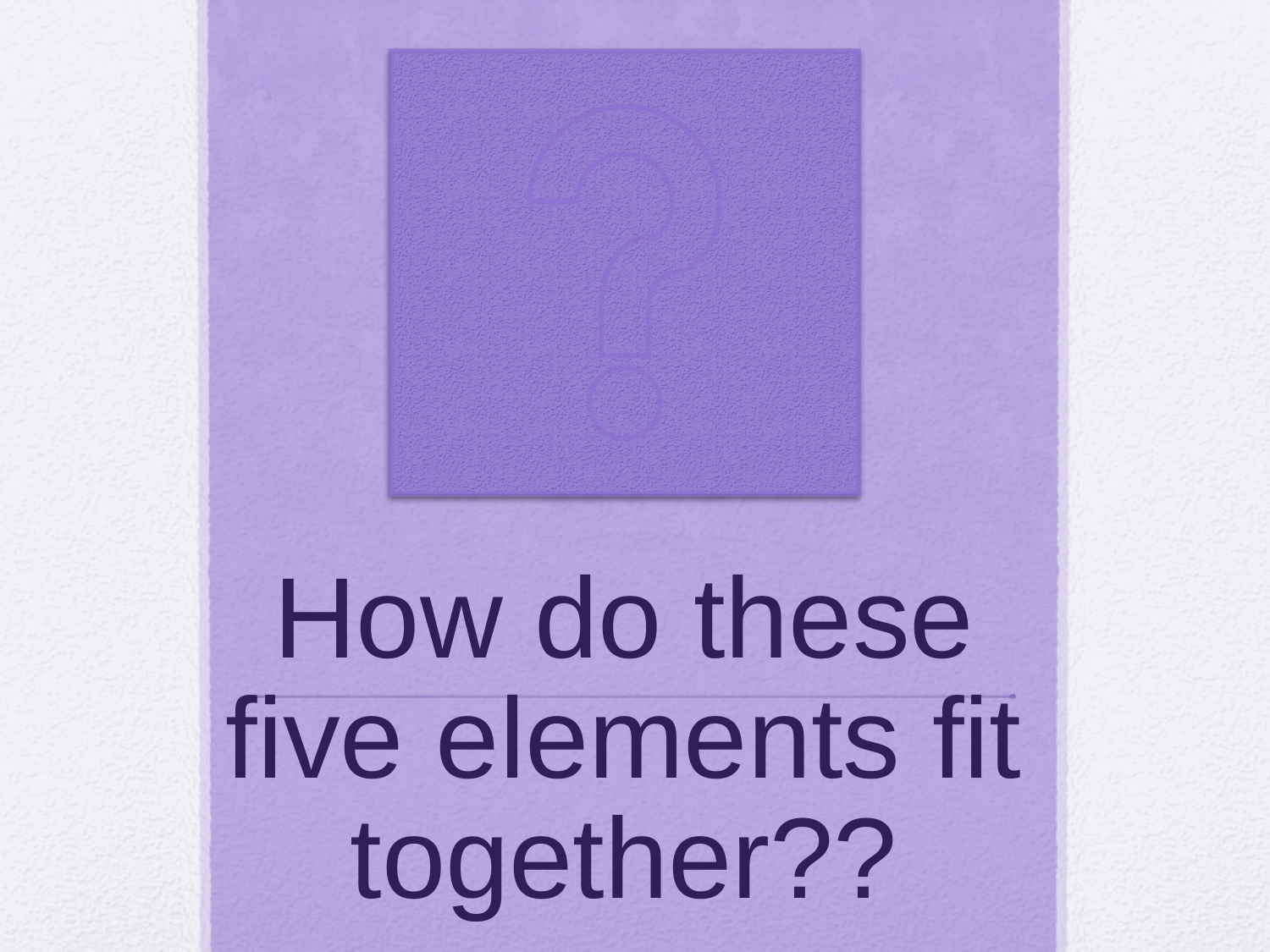

# How do these five elements fit together??